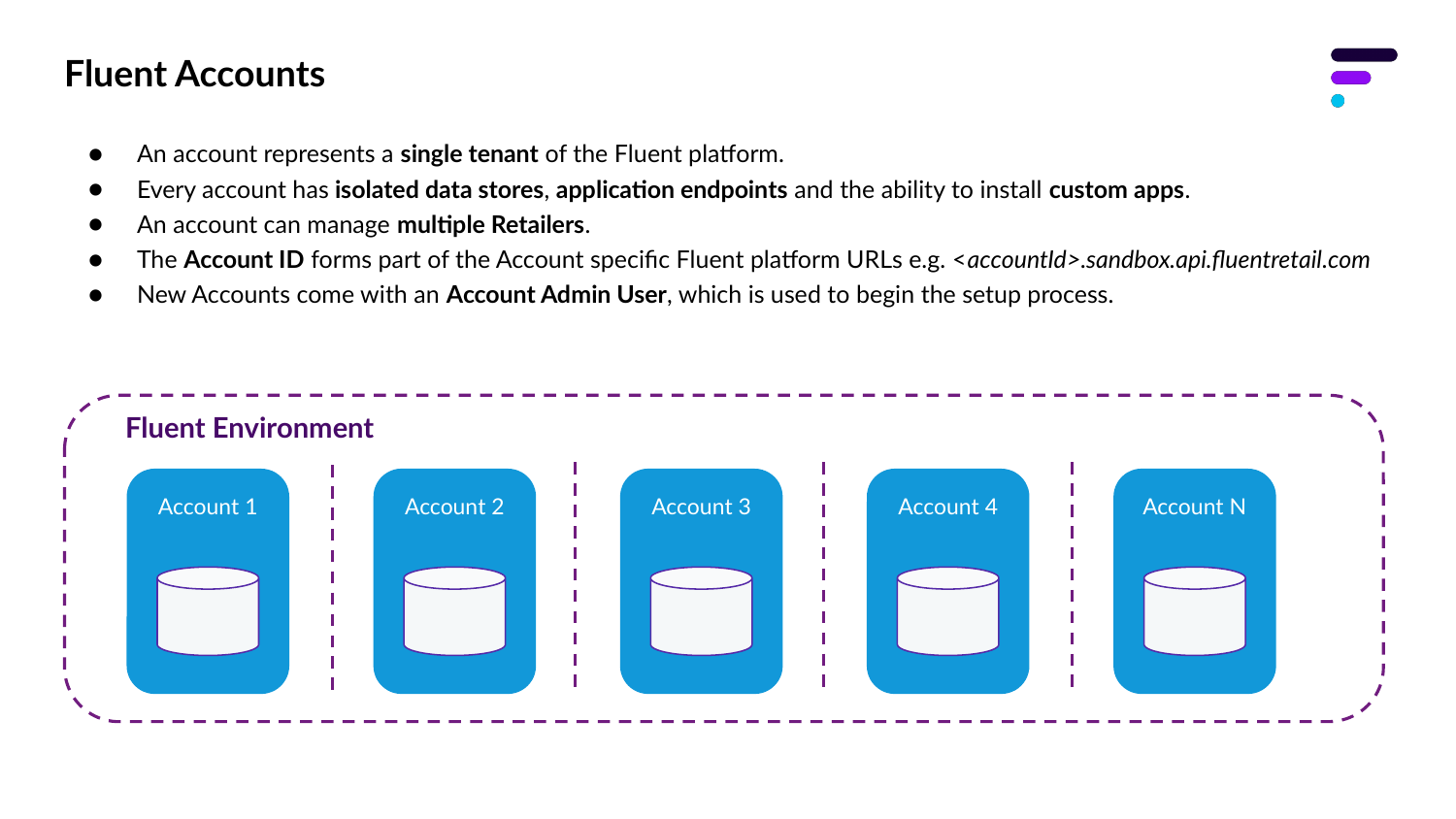

# Fluent Accounts
An account represents a single tenant of the Fluent platform.
Every account has isolated data stores, application endpoints and the ability to install custom apps.
An account can manage multiple Retailers.
The Account ID forms part of the Account specific Fluent platform URLs e.g. <accountId>.sandbox.api.fluentretail.com
New Accounts come with an Account Admin User, which is used to begin the setup process.
Fluent Environment

Account 1

Account 2

Account 3

Account 4

Account N